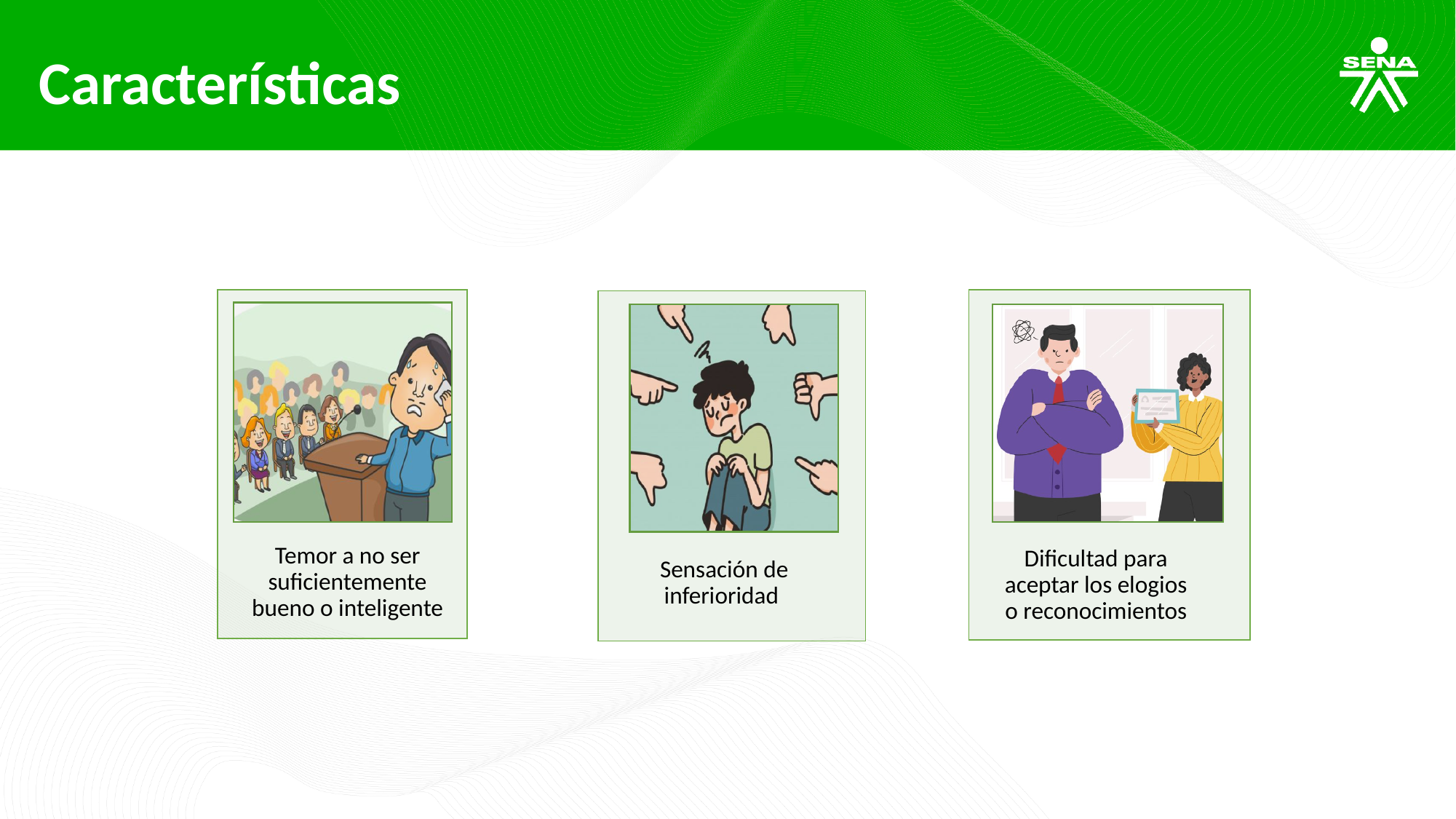

Características

Temor a no ser suficientemente bueno o inteligente
Sensación de inferioridad
Dificultad para aceptar los elogios o reconocimientos